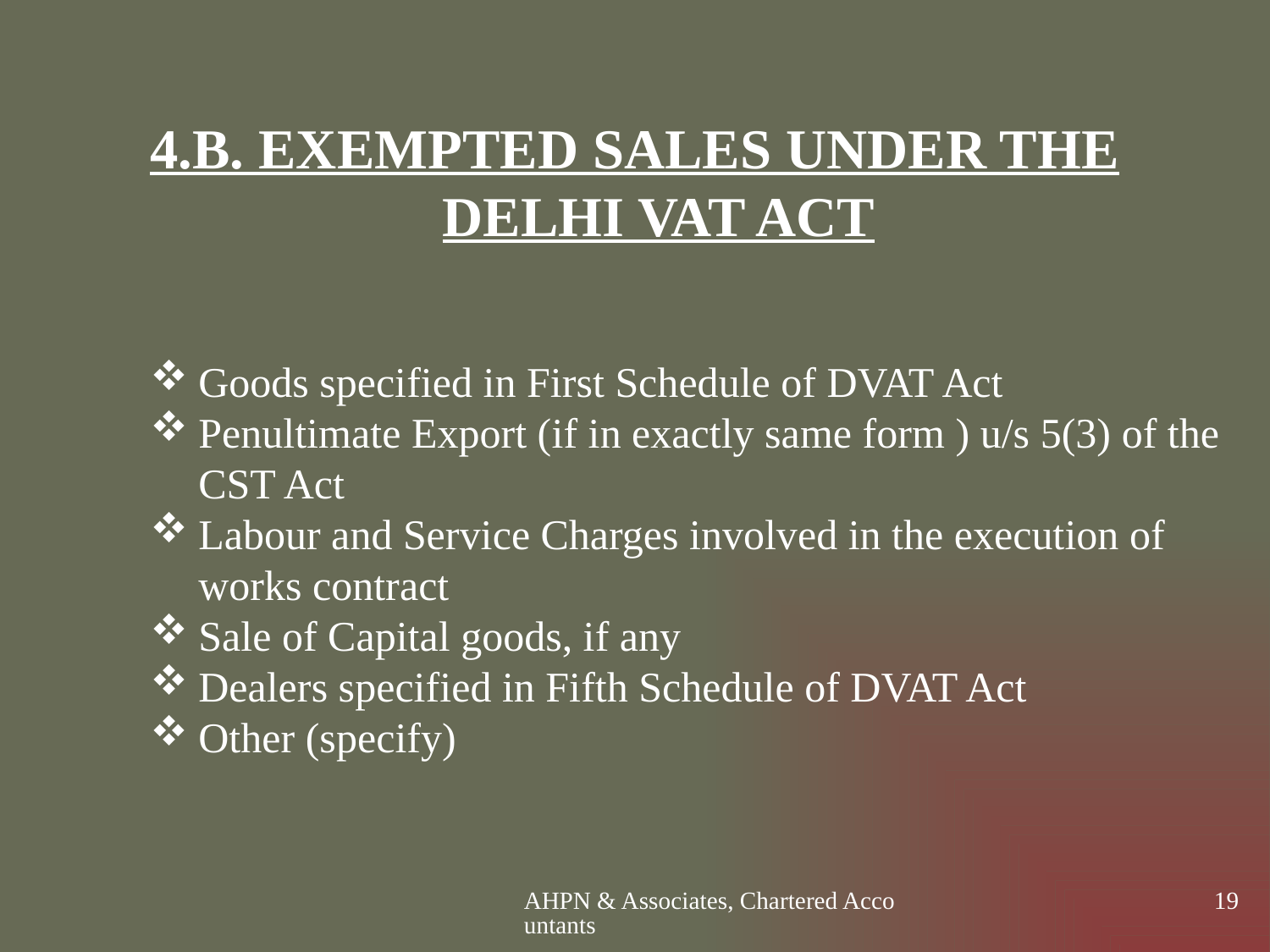

4.B. EXEMPTED SALES UNDER THE DELHI VAT ACT
Goods specified in First Schedule of DVAT Act
Penultimate Export (if in exactly same form ) u/s 5(3) of the CST Act
Labour and Service Charges involved in the execution of works contract
Sale of Capital goods, if any
Dealers specified in Fifth Schedule of DVAT Act
Other (specify)
AHPN & Associates, Chartered Accountants
19